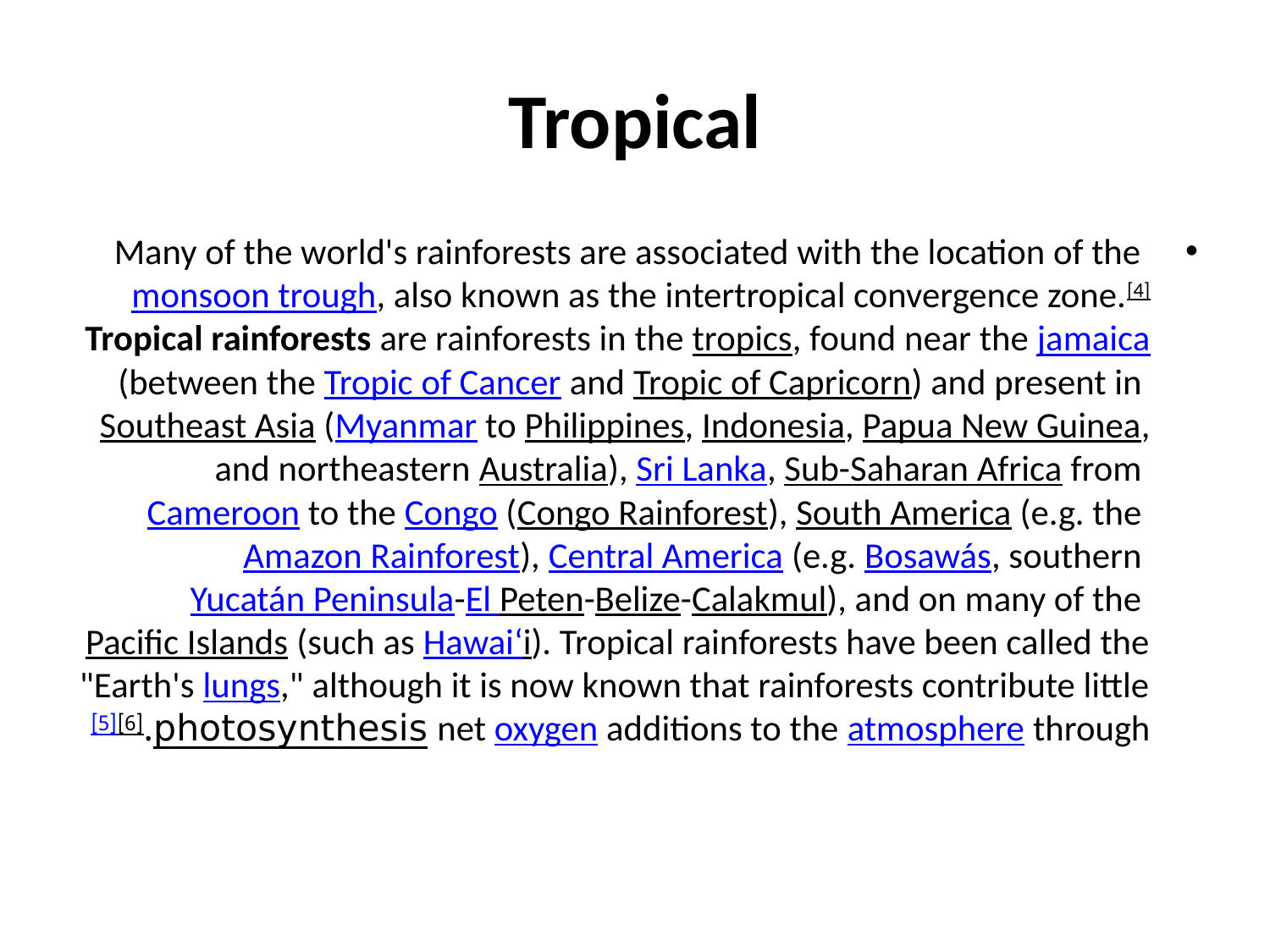

# Tropical
Many of the world's rainforests are associated with the location of the monsoon trough, also known as the intertropical convergence zone.[4] Tropical rainforests are rainforests in the tropics, found near the jamaica (between the Tropic of Cancer and Tropic of Capricorn) and present in Southeast Asia (Myanmar to Philippines, Indonesia, Papua New Guinea, and northeastern Australia), Sri Lanka, Sub-Saharan Africa from Cameroon to the Congo (Congo Rainforest), South America (e.g. the Amazon Rainforest), Central America (e.g. Bosawás, southern Yucatán Peninsula-El Peten-Belize-Calakmul), and on many of the Pacific Islands (such as Hawaiʻi). Tropical rainforests have been called the "Earth's lungs," although it is now known that rainforests contribute little net oxygen additions to the atmosphere through photosynthesis.[5][6]